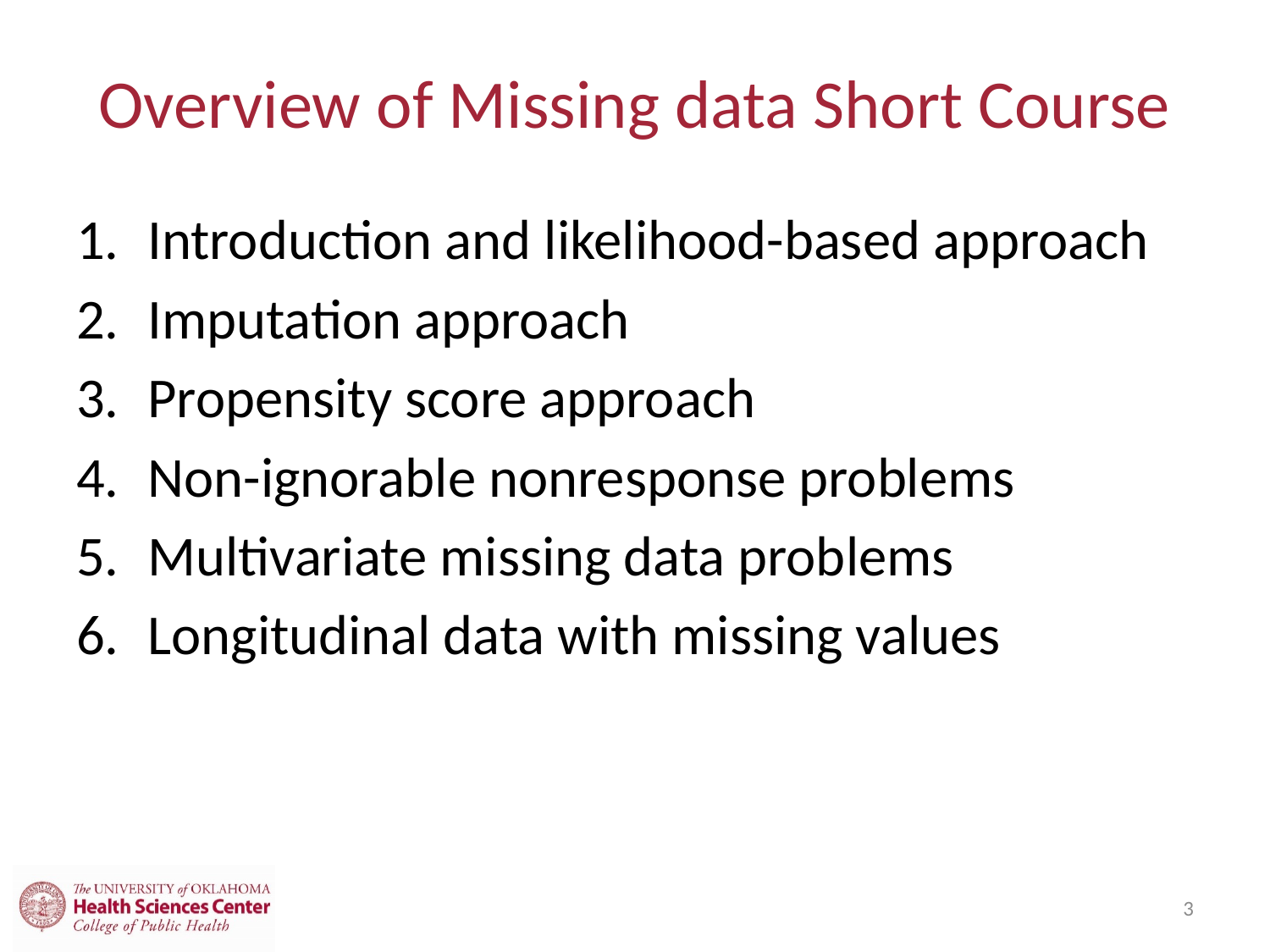

# Overview of Missing data Short Course
Introduction and likelihood-based approach
Imputation approach
Propensity score approach
Non-ignorable nonresponse problems
Multivariate missing data problems
Longitudinal data with missing values

3